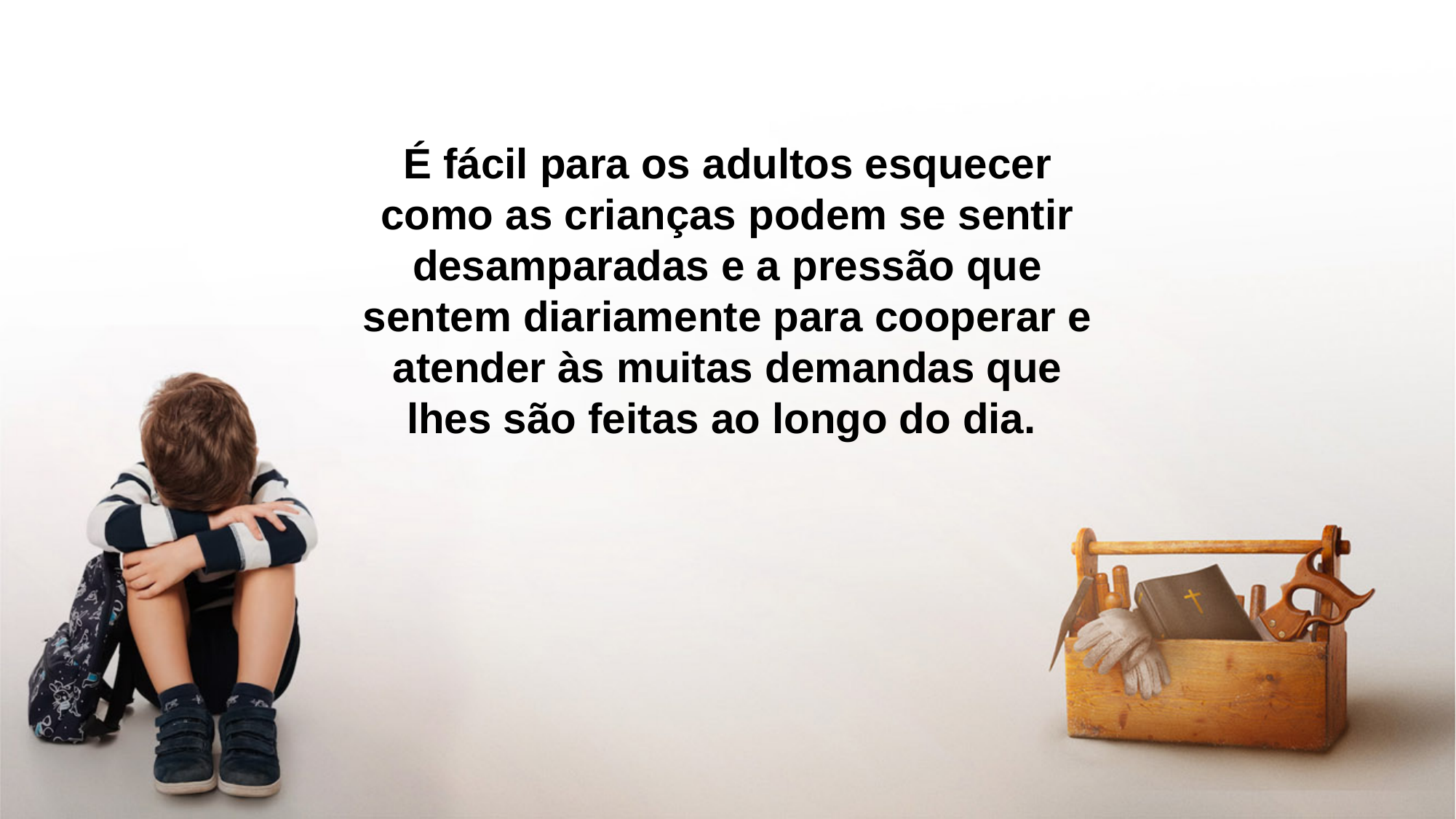

É fácil para os adultos esquecer como as crianças podem se sentir desamparadas e a pressão que sentem diariamente para cooperar e atender às muitas demandas que lhes são feitas ao longo do dia.